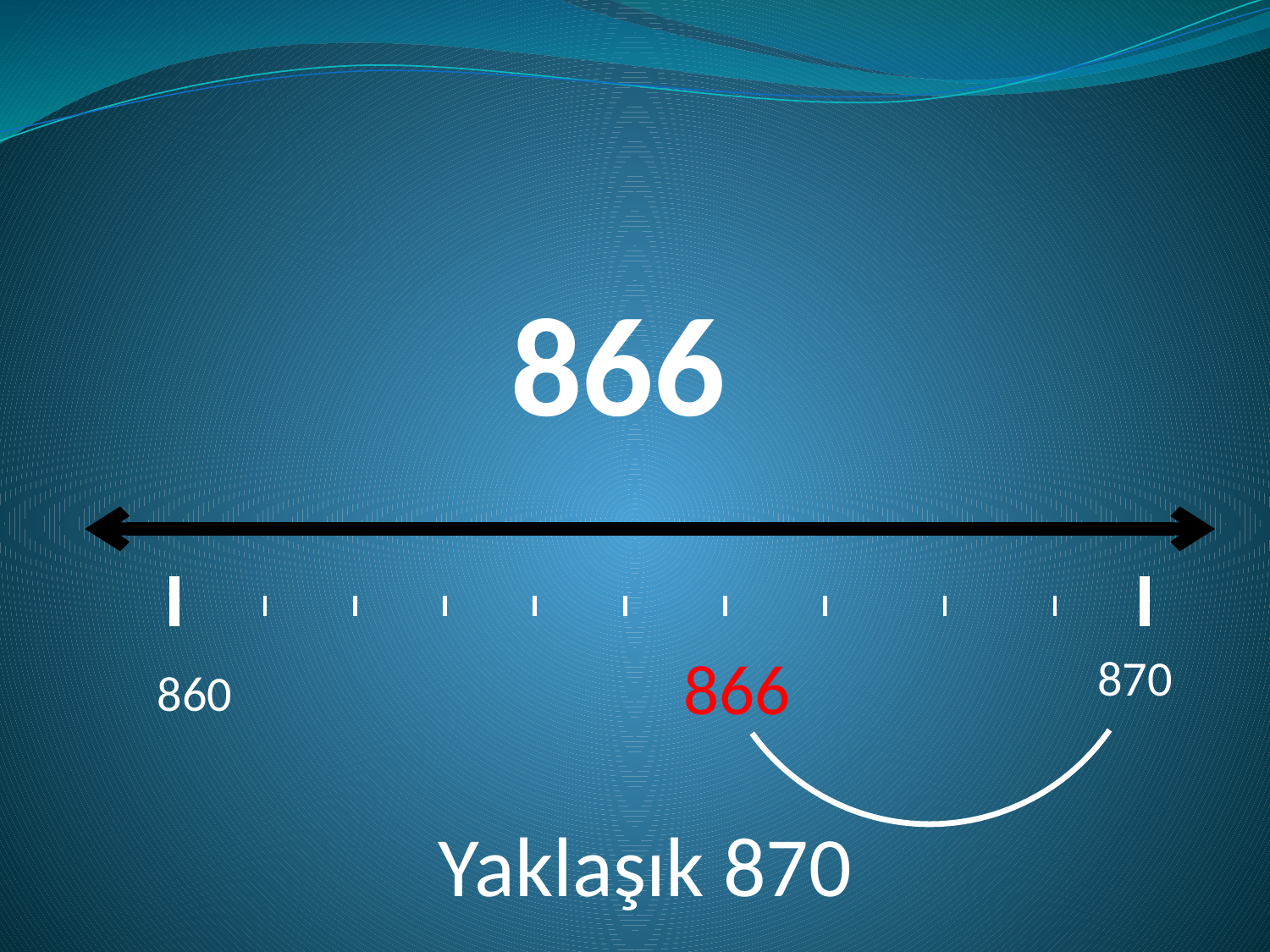

# 866

 866
870
860
Yaklaşık 870